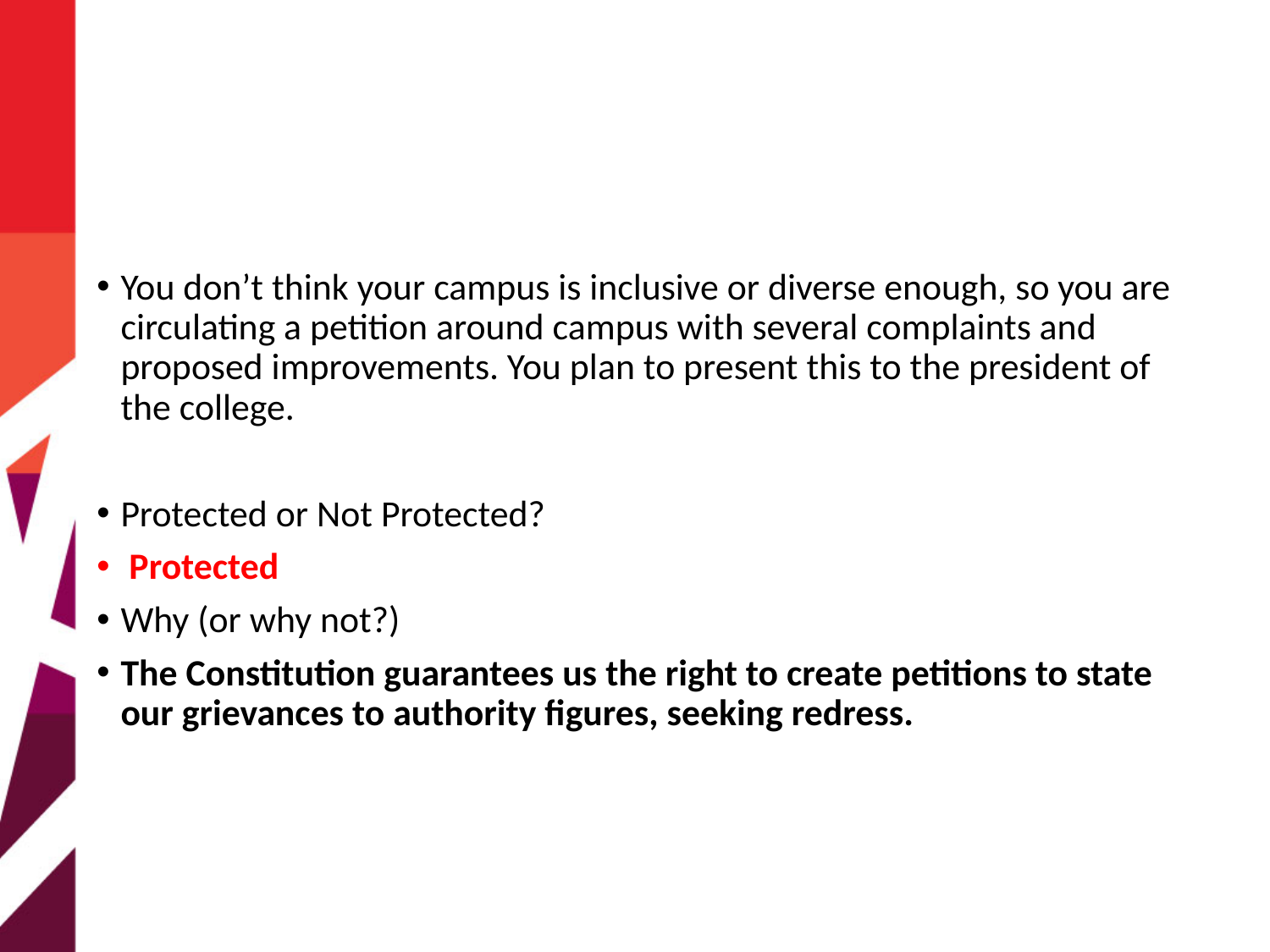

You don’t think your campus is inclusive or diverse enough, so you are circulating a petition around campus with several complaints and proposed improvements. You plan to present this to the president of the college.

Protected or Not Protected?
 Protected
Why (or why not?)
The Constitution guarantees us the right to create petitions to state our grievances to authority figures, seeking redress.